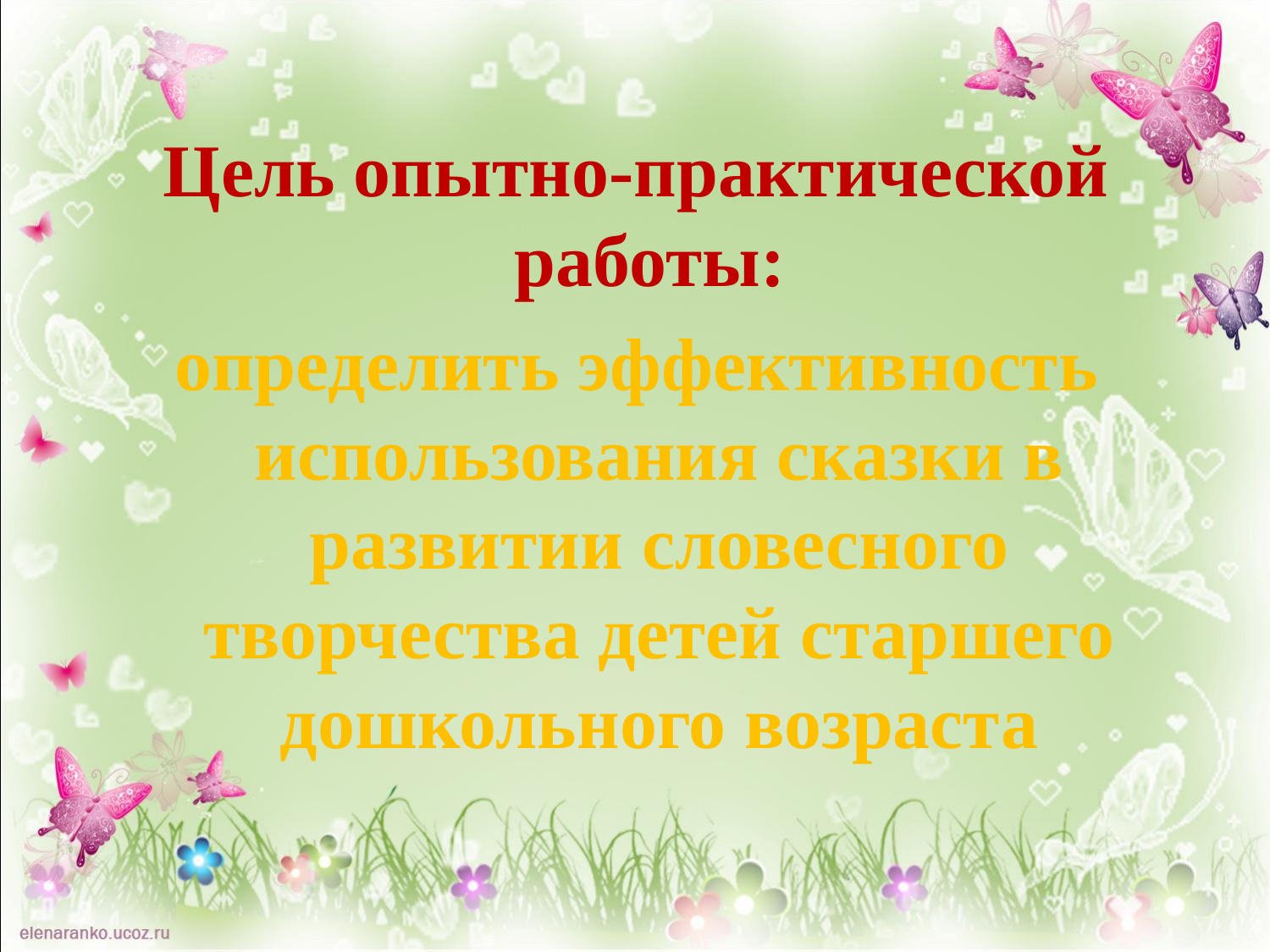

Цель опытно-практической работы:
определить эффективность использования сказки в развитии словесного творчества детей старшего дошкольного возраста